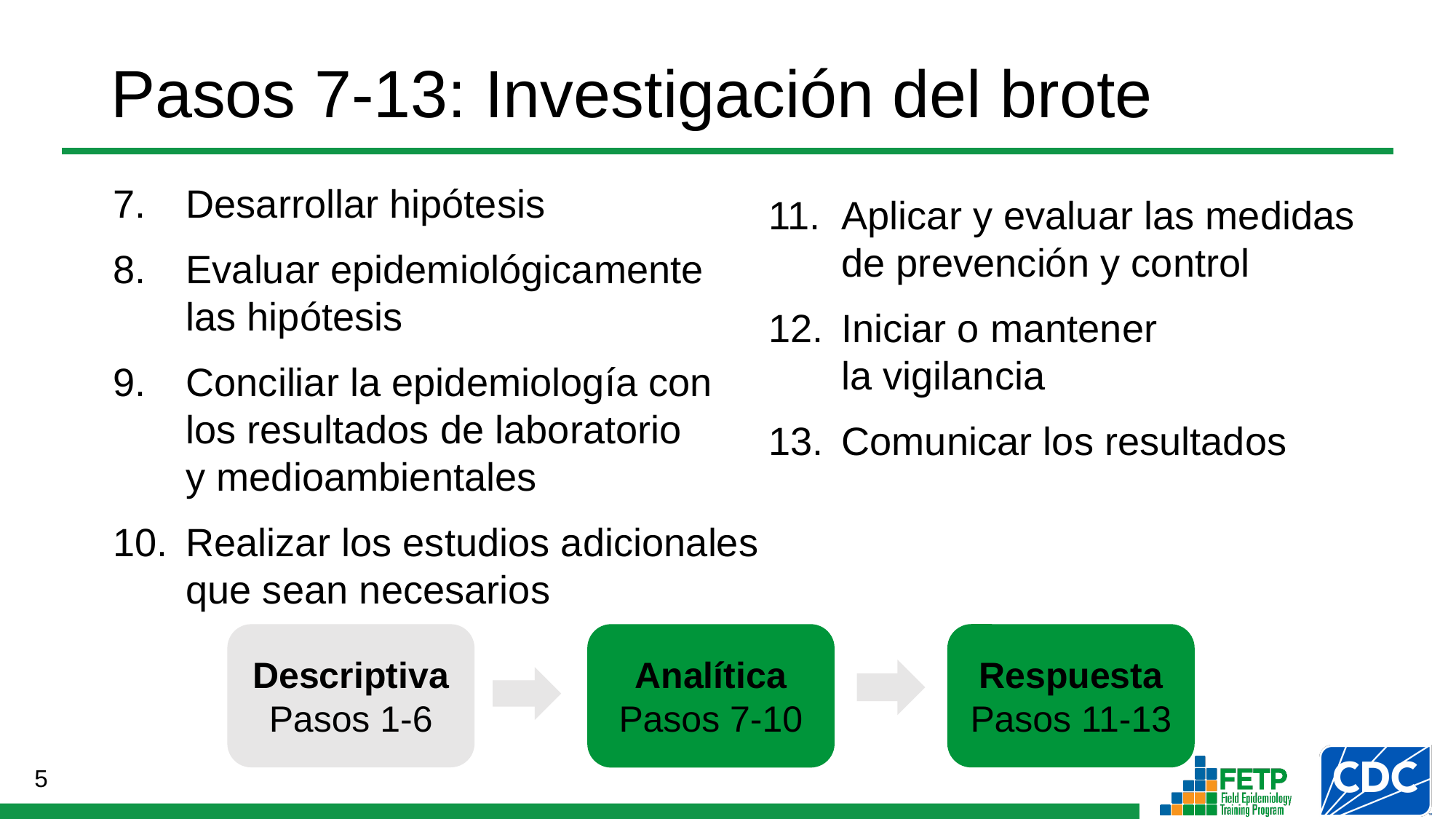

Pasos 7-13: Investigación del brote

Aplicar y evaluar las medidas de prevención y control
Iniciar o mantener
la vigilancia
Comunicar los resultados

Desarrollar hipótesis
Evaluar epidemiológicamente las hipótesis
Conciliar la epidemiología con los resultados de laboratorio
y medioambientales
Realizar los estudios adicionales que sean necesarios
Descriptiva
Pasos 1-6
Analítica
Pasos 7-10
Respuesta
Pasos 11-13